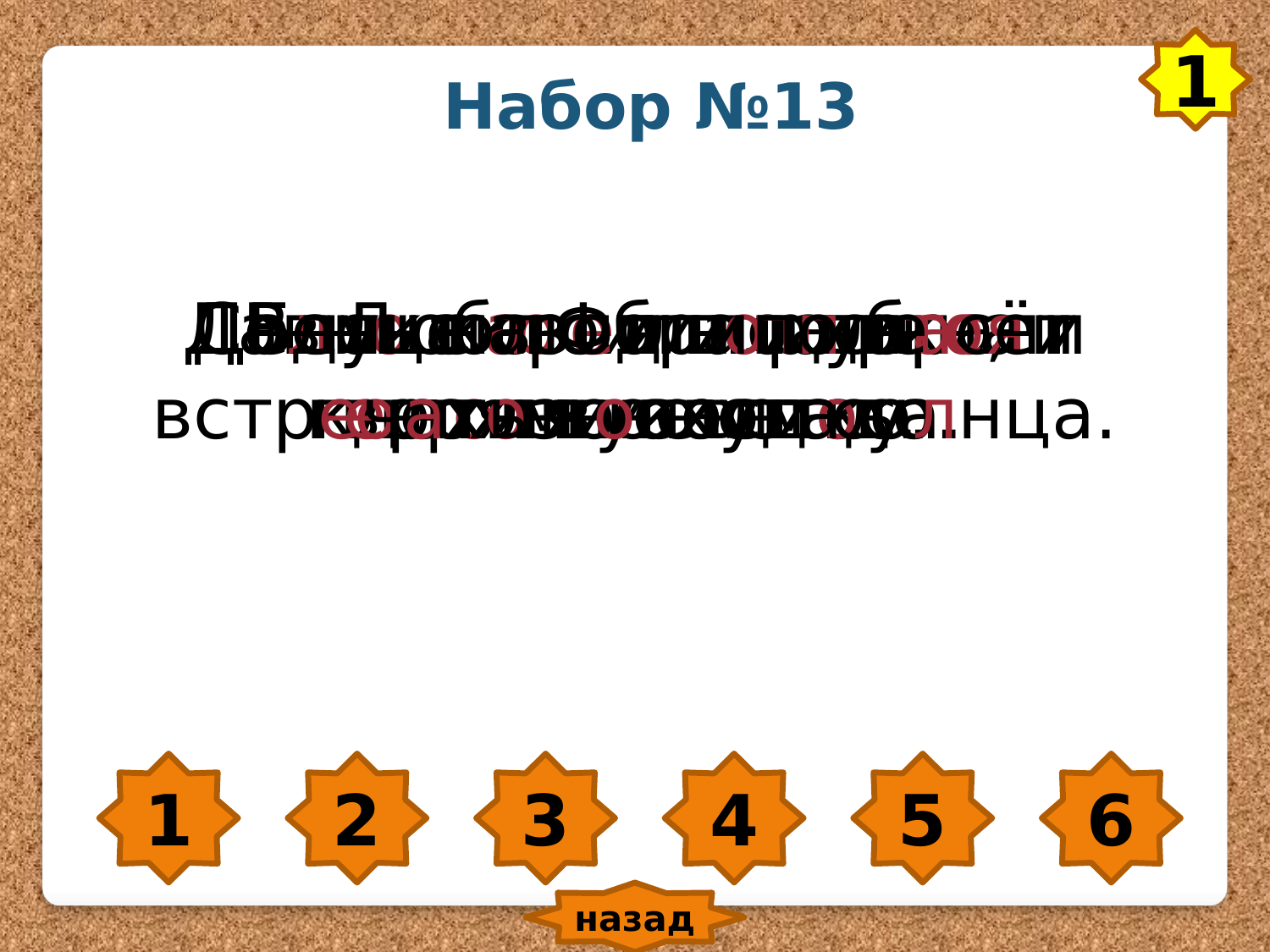

1
Набор №13
Давно скосили и убрали поля и луга.
Белка взобралась на верхнюю ветку.
Солнце светило ярко, и дети купались.
Весь народ гордится героями космоса.
Дедушка Филипп пасёт колхозное стадо.
Люблю я в поле встречать восход солнца.
1
2
3
4
5
6
назад